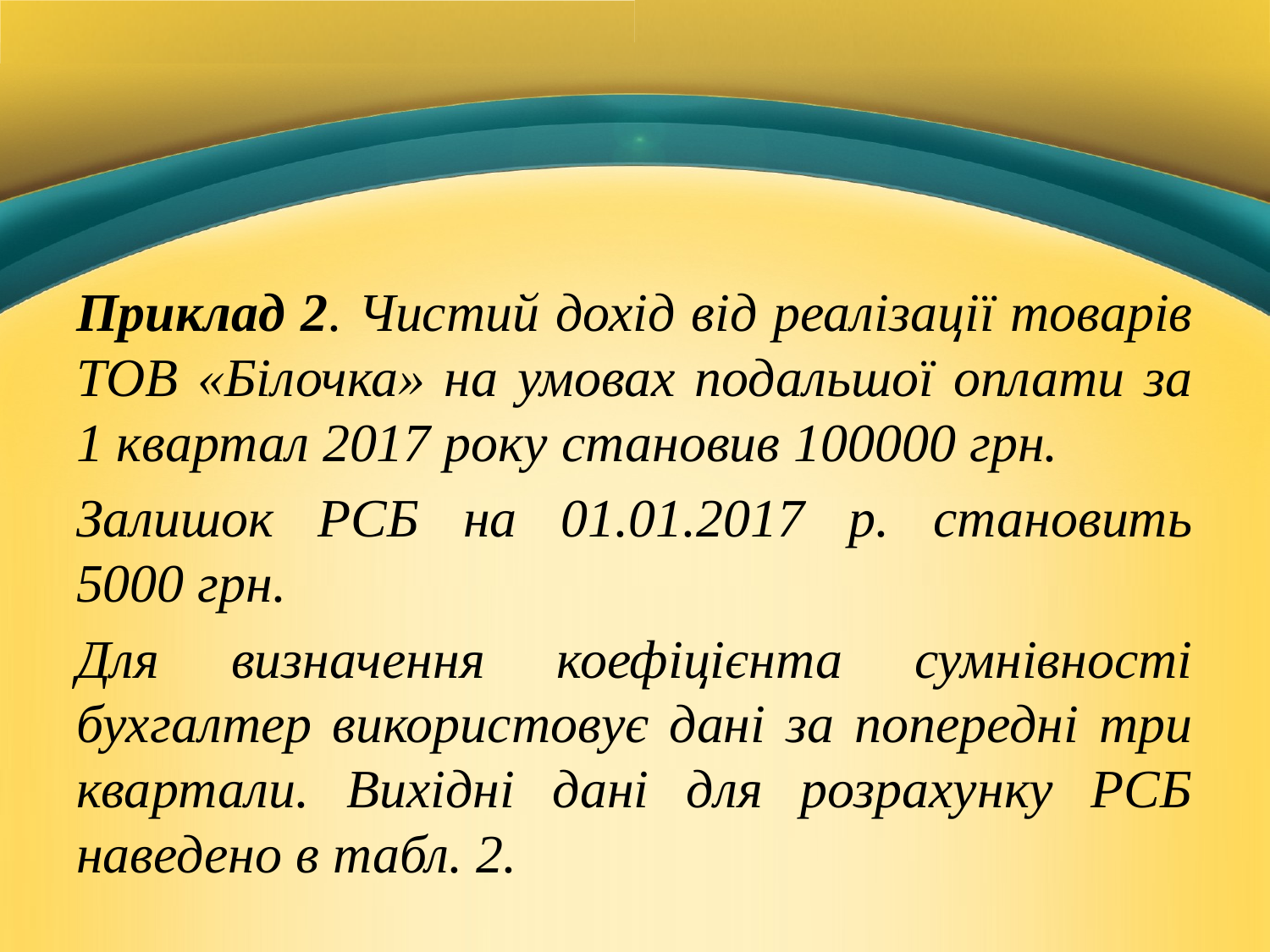

#
Приклад 2. Чистий дохід від реалізації товарів ТОВ «Білочка» на умовах подальшої оплати за 1 квартал 2017 року становив 100000 грн.
Залишок РСБ на 01.01.2017 р. становить
5000 грн.
Для визначення коефіцієнта сумнівності бухгалтер використовує дані за попередні три квартали. Вихідні дані для розрахунку РСБ наведено в табл. 2.